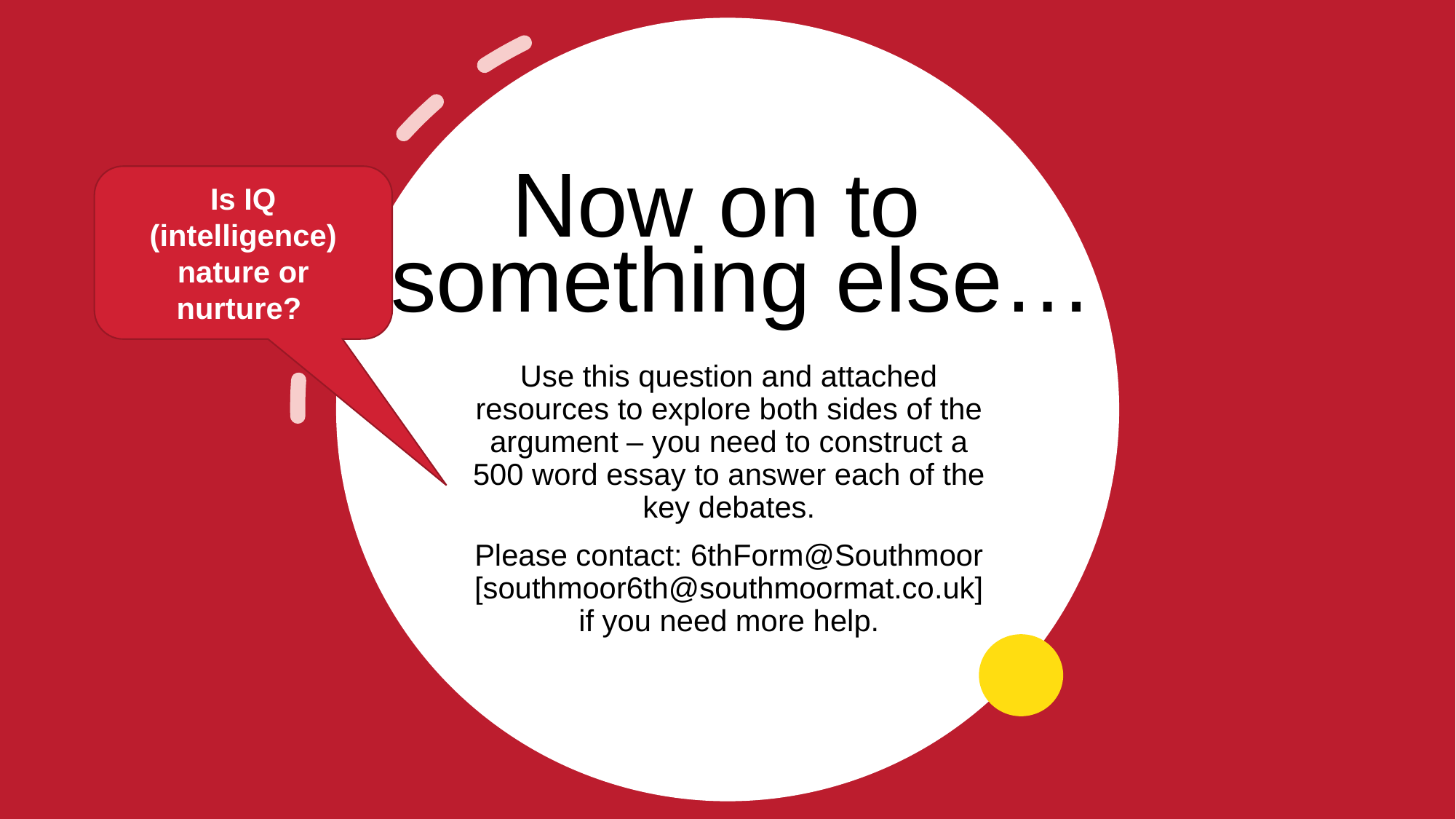

# Now on to

something else…
Is IQ (intelligence) nature or nurture?
Use this question and attached resources to explore both sides of the argument – you need to construct a 500 word essay to answer each of the key debates.
Please contact: 6thForm@Southmoor [southmoor6th@southmoormat.co.uk] if you need more help.